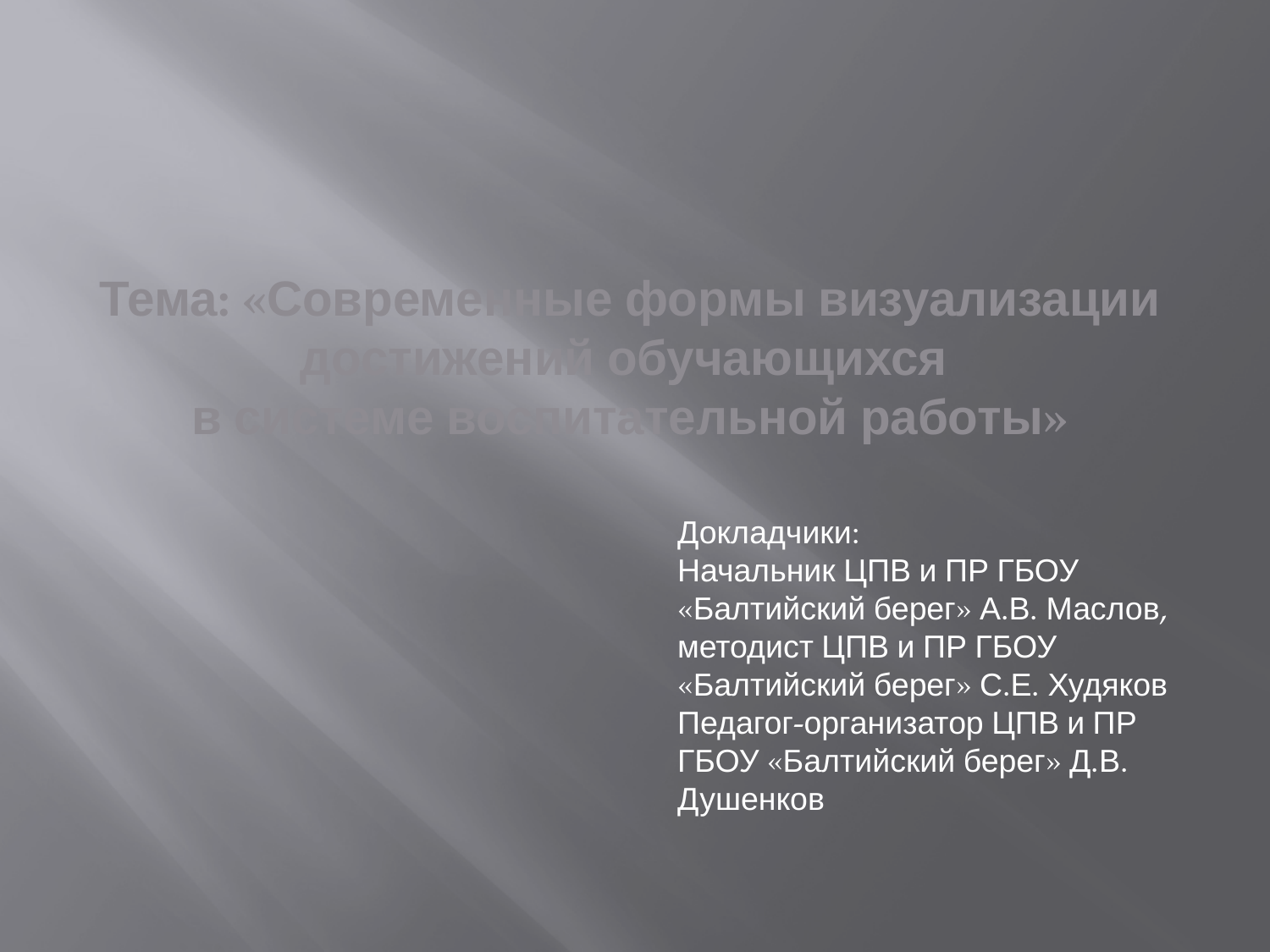

# Тема: «Современные формы визуализации достижений обучающихся в системе воспитательной работы»
Докладчики:
Начальник ЦПВ и ПР ГБОУ «Балтийский берег» А.В. Маслов,
методист ЦПВ и ПР ГБОУ «Балтийский берег» С.Е. Худяков
Педагог-организатор ЦПВ и ПР ГБОУ «Балтийский берег» Д.В. Душенков